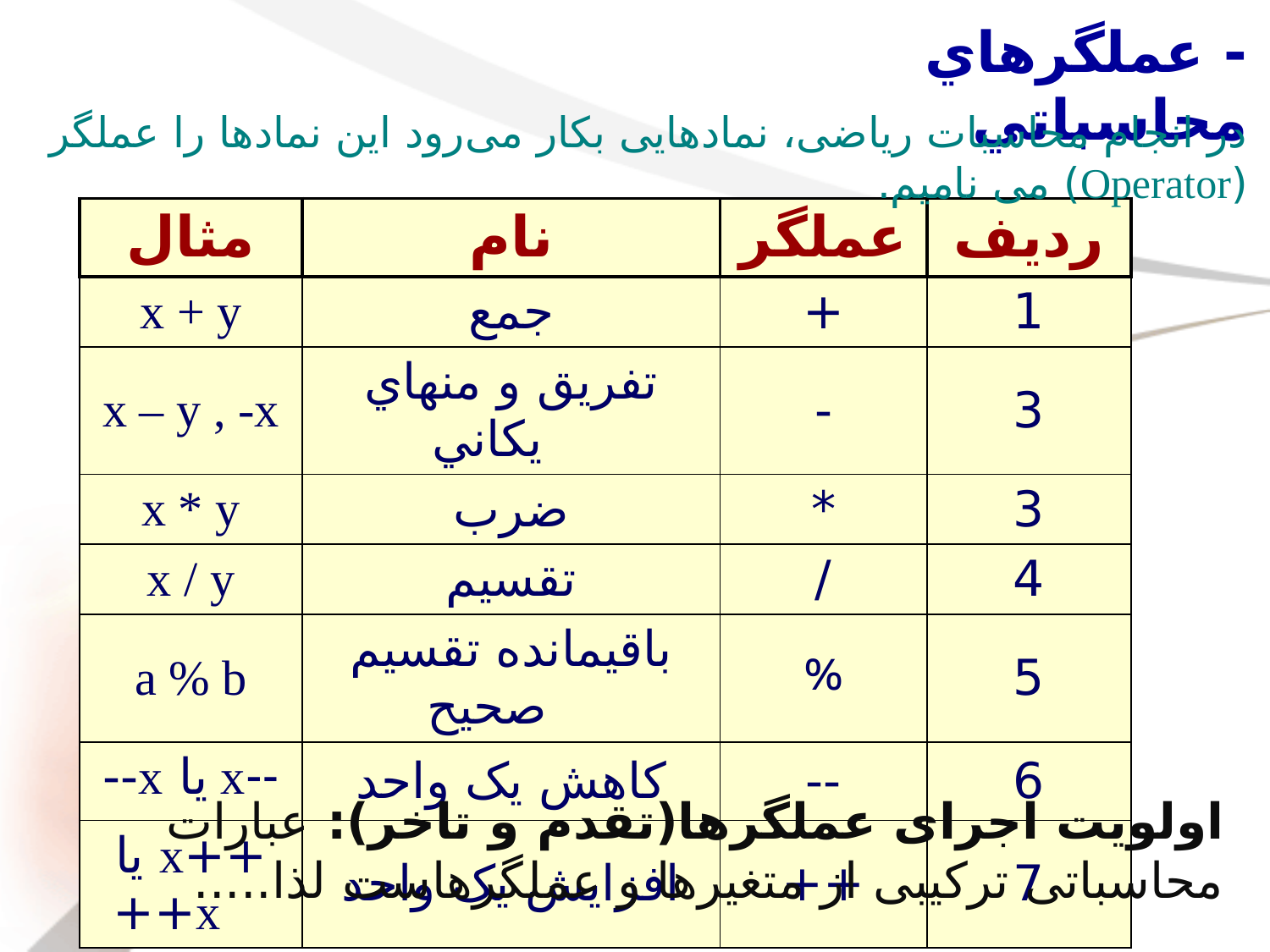

- عملگرهاي محاسباتي
در انجام محاسبات ریاضی، نمادهایی بکار می‌رود این نمادها را عملگر (Operator) می نامیم.
| مثال | نام | عملگر | رديف |
| --- | --- | --- | --- |
| x + y | جمع | + | 1 |
| x – y , -x | تفريق و منهاي يکاني | - | 3 |
| x \* y | ضرب | \* | 3 |
| x / y | تقسيم | / | 4 |
| a % b | باقيمانده تقسيم صحيح | % | 5 |
| --x يا x-- | کاهش يک واحد | -- | 6 |
| ++x يا x++ | افزايش يک واحد | ++ | 7 |
اولویت اجرای عملگرها(تقدم و تاخر): عبارات محاسباتی ترکیبی از متغیرها و عملگرهاست لذا.....